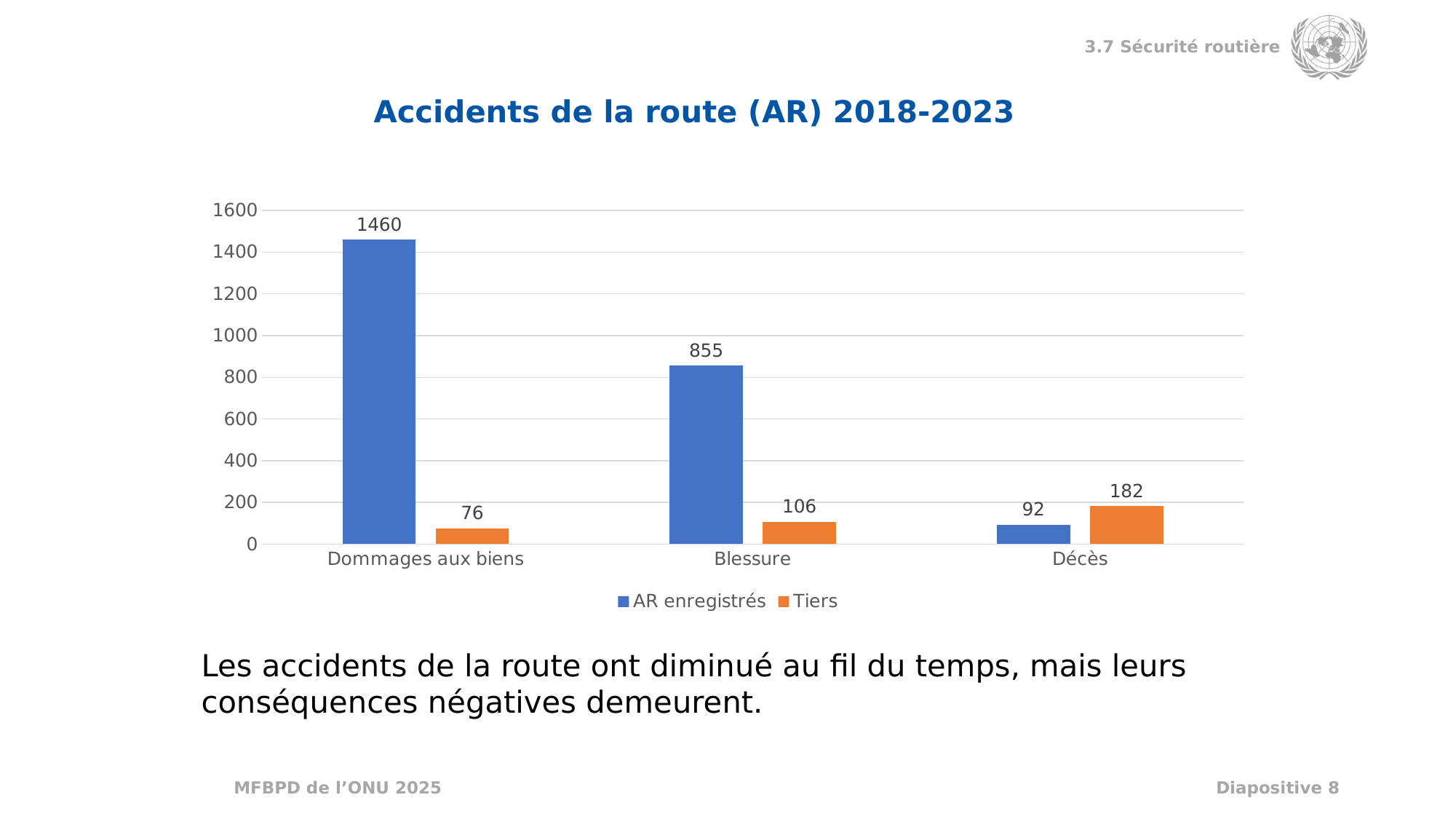

Accidents de la route (AR) 2018-2023

### Chart

| Category | AR enregistrés | Tiers |
|---|---|---|
| Dommages aux biens | 1460.0 | 76.0 |
| Blessure | 855.0 | 106.0 |
| Décès | 92.0 | 182.0 |
Les accidents de la route ont diminué au fil du temps, mais leurs conséquences négatives demeurent.